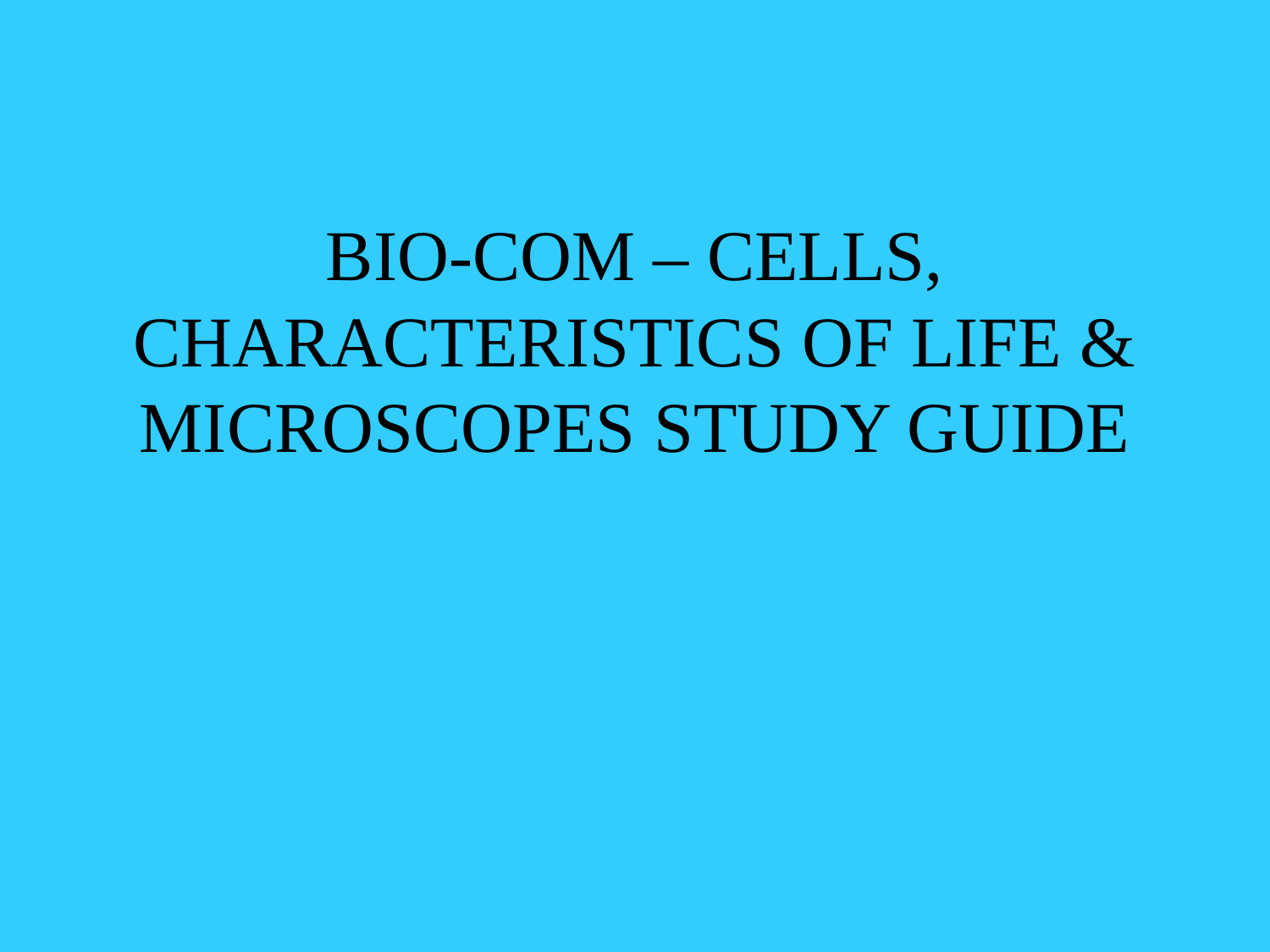

# BIO-COM – CELLS, CHARACTERISTICS OF LIFE & MICROSCOPES STUDY GUIDE